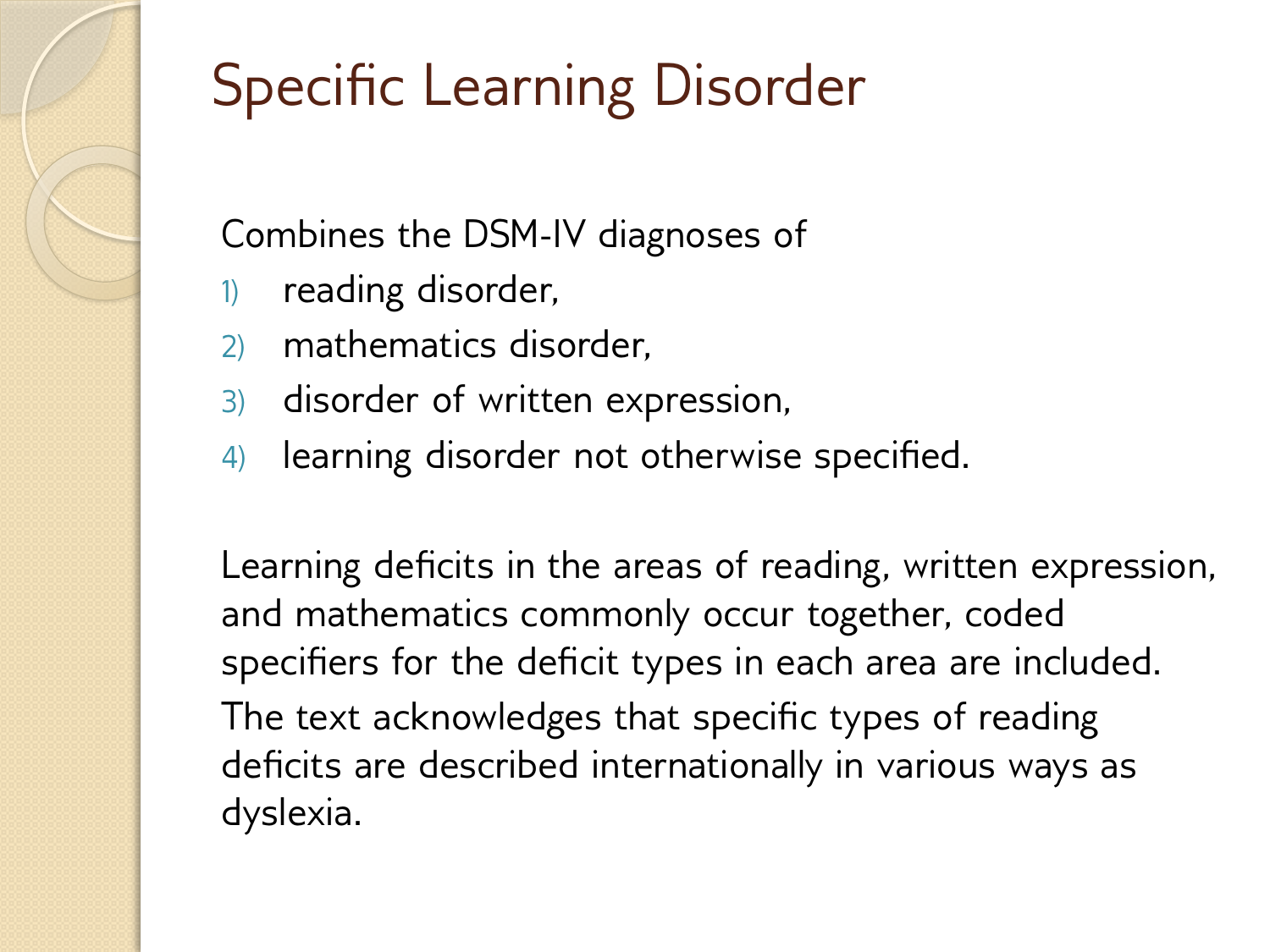

# Specific Learning Disorder
Combines the DSM-IV diagnoses of
reading disorder,
mathematics disorder,
disorder of written expression,
learning disorder not otherwise specified.

Learning deficits in the areas of reading, written expression, and mathematics commonly occur together, coded specifiers for the deficit types in each area are included.
The text acknowledges that specific types of reading deficits are described internationally in various ways as dyslexia.